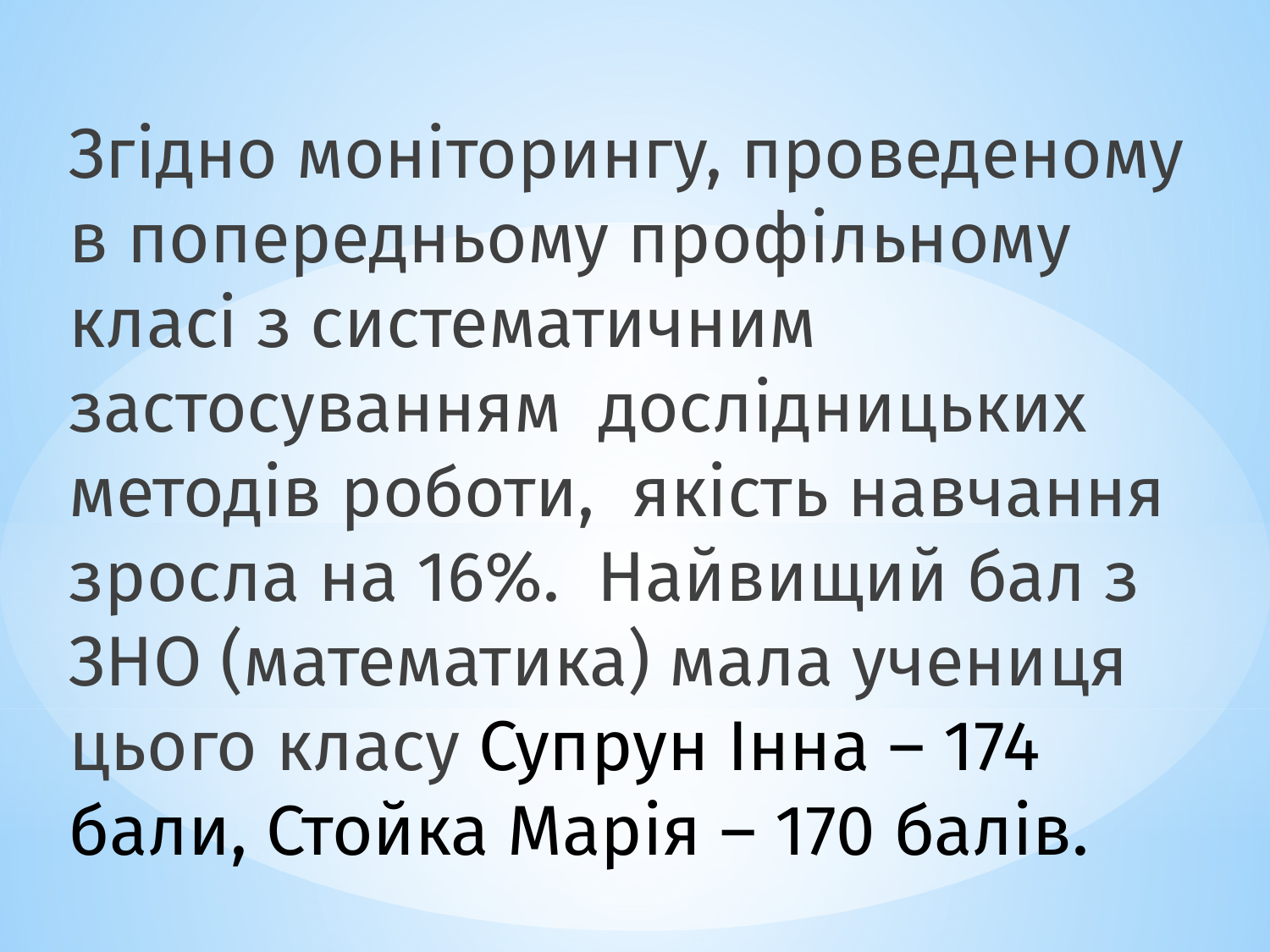

Згідно моніторингу, проведеному в попередньому профільному класі з систематичним застосуванням  дослідницьких методів роботи,  якість навчання зросла на 16%.  Найвищий бал з ЗНО (математика) мала учениця цього класу Супрун Інна – 174 бали, Стойка Марія – 170 балів.
#